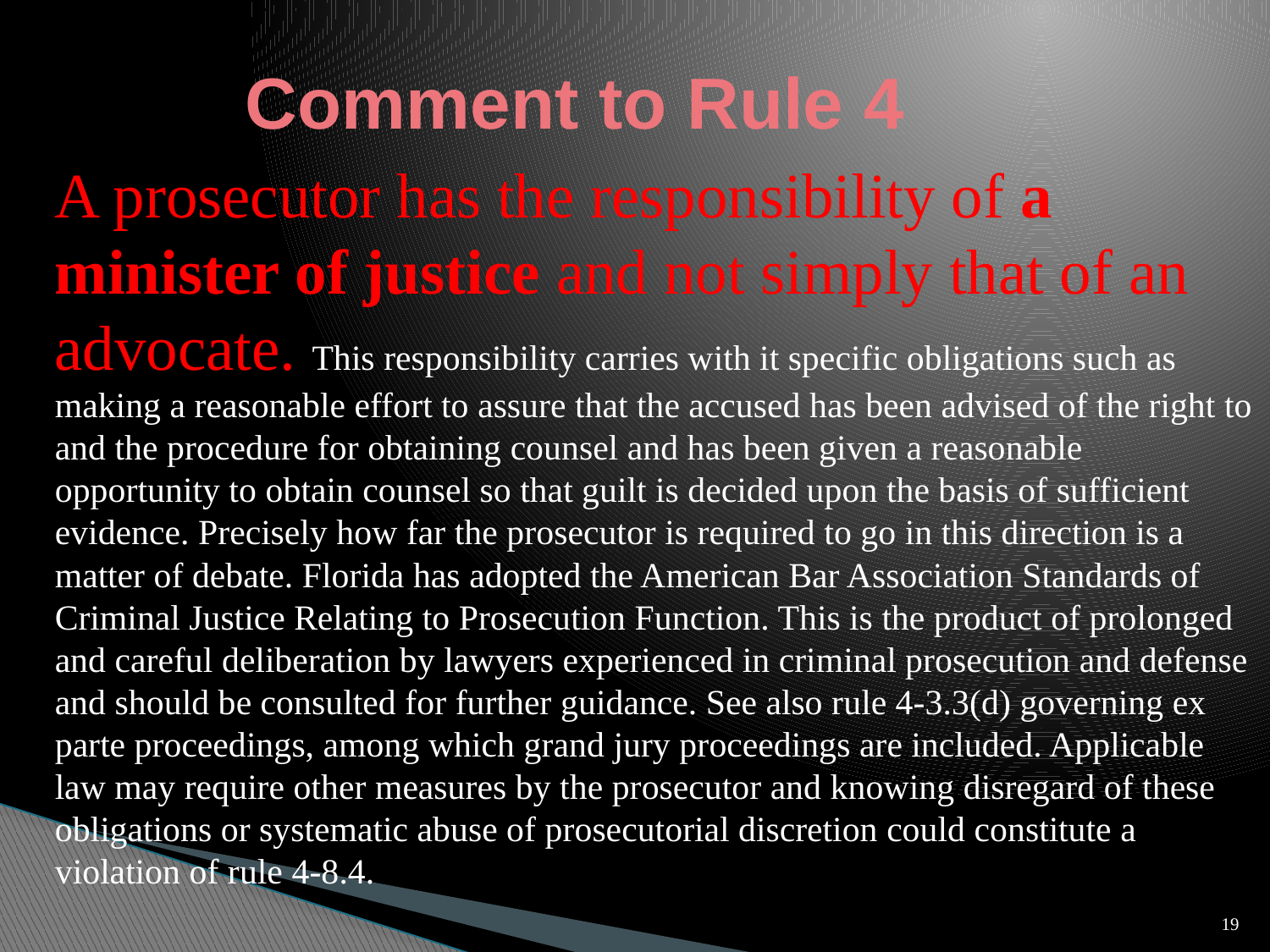

# Comment to Rule 4
A prosecutor has the responsibility of a minister of justice and not simply that of an advocate. This responsibility carries with it specific obligations such as making a reasonable effort to assure that the accused has been advised of the right to and the procedure for obtaining counsel and has been given a reasonable opportunity to obtain counsel so that guilt is decided upon the basis of sufficient evidence. Precisely how far the prosecutor is required to go in this direction is a matter of debate. Florida has adopted the American Bar Association Standards of Criminal Justice Relating to Prosecution Function. This is the product of prolonged and careful deliberation by lawyers experienced in criminal prosecution and defense and should be consulted for further guidance. See also rule 4-3.3(d) governing ex parte proceedings, among which grand jury proceedings are included. Applicable law may require other measures by the prosecutor and knowing disregard of these obligations or systematic abuse of prosecutorial discretion could constitute a violation of rule 4-8.4.
19